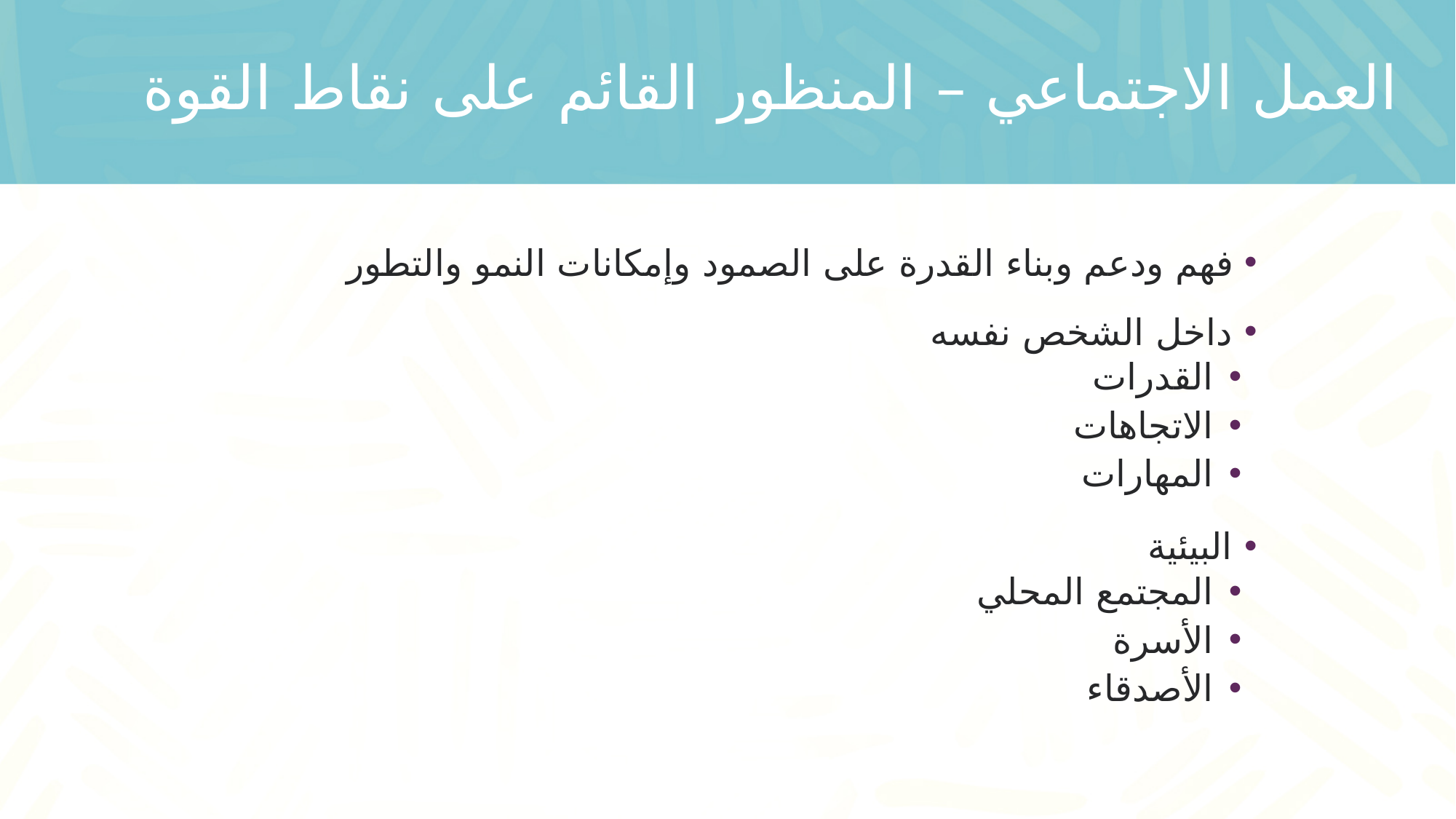

# العمل الاجتماعي – المنظور القائم على نقاط القوة
 فهم ودعم وبناء القدرة على الصمود وإمكانات النمو والتطور
 داخل الشخص نفسه
 القدرات
 الاتجاهات
 المهارات
 البيئية
 المجتمع المحلي
 الأسرة
 الأصدقاء